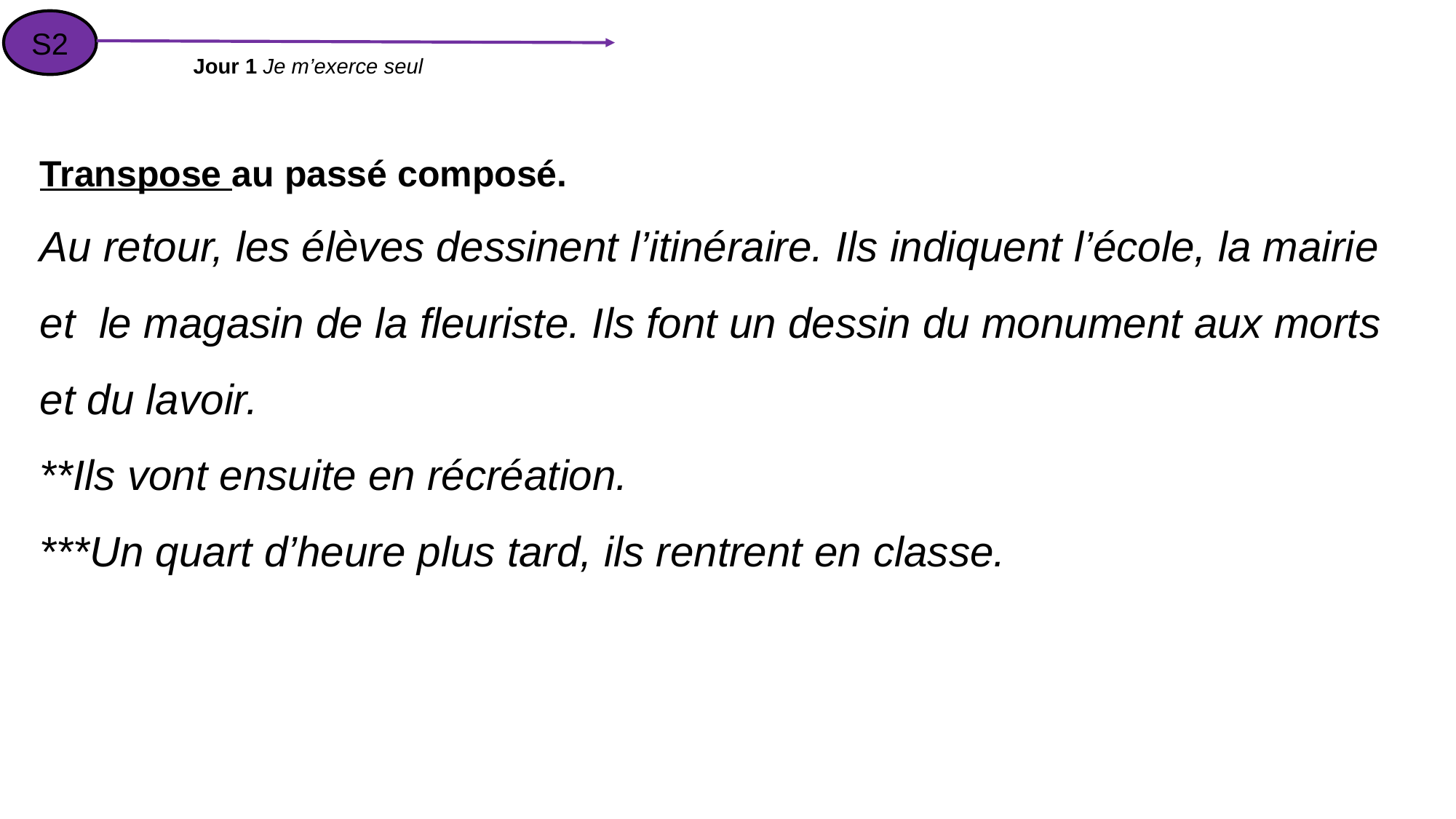

S2
Jour 1 Je m’exerce seul
Transpose au passé composé.
Au retour, les élèves dessinent l’itinéraire. Ils indiquent l’école, la mairie et  le magasin de la fleuriste. Ils font un dessin du monument aux morts et du lavoir.
**Ils vont ensuite en récréation.
***Un quart d’heure plus tard, ils rentrent en classe.